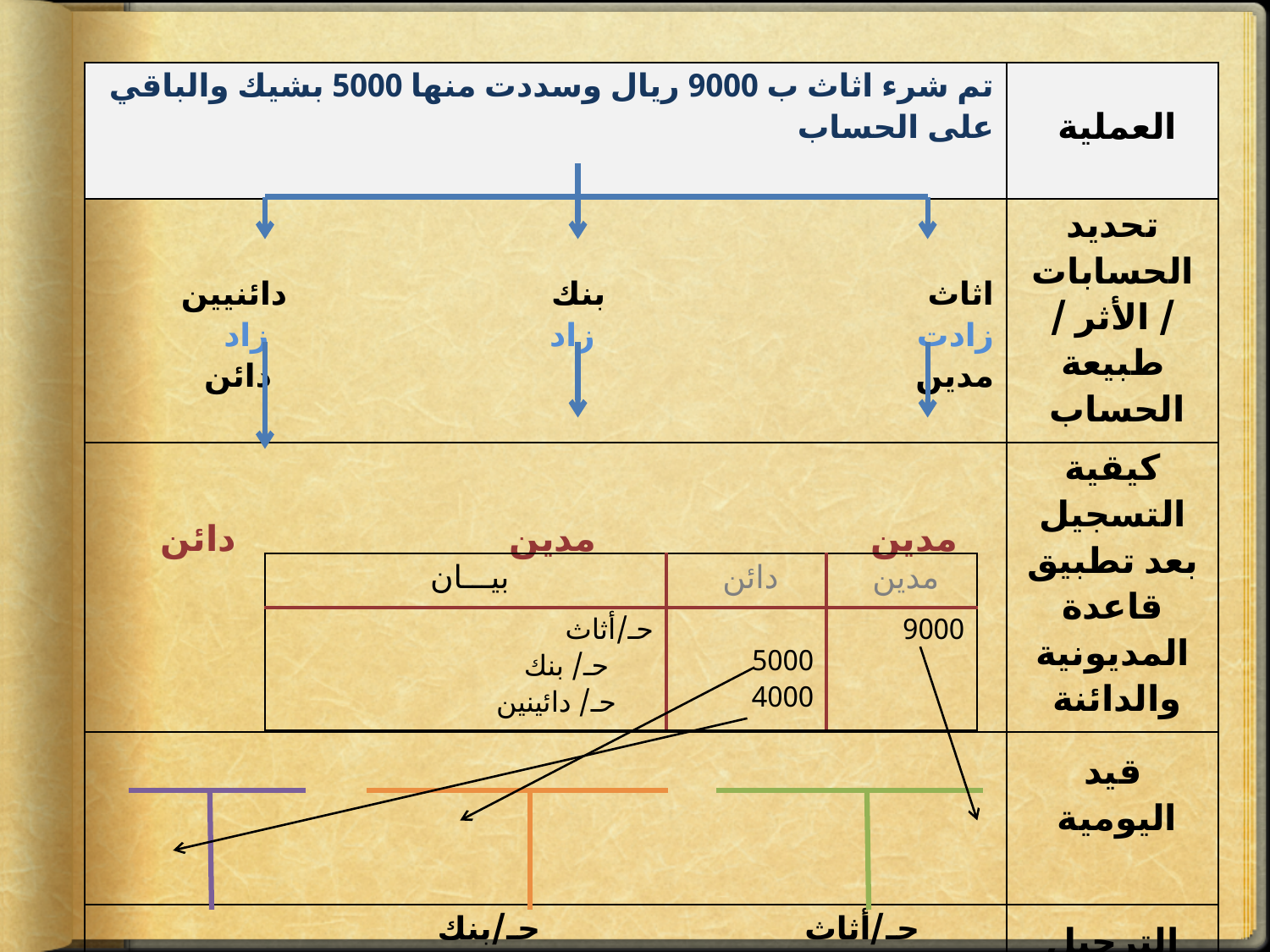

| تم شرء اثاث ب 9000 ريال وسددت منها 5000 بشيك والباقي على الحساب | العملية |
| --- | --- |
| اثاث بنك دائنيين زادت زاد زاد مدين دائن | تحديد الحسابات / الأثر / طبيعة الحساب |
| مدين مدين دائن | كيقية التسجيل بعد تطبيق قاعدة المديونية والدائنة |
|  | قيد اليومية |
| حـ/أثاث حـ/بنك حـ/دائنيين 9000 5000 4000 | الترحيل لدفتر الأستاذ |
| بيـــان | دائن | مدين |
| --- | --- | --- |
| حـ/أثاث حـ/ بنك حـ/ دائينين | 5000 4000 | 9000 |